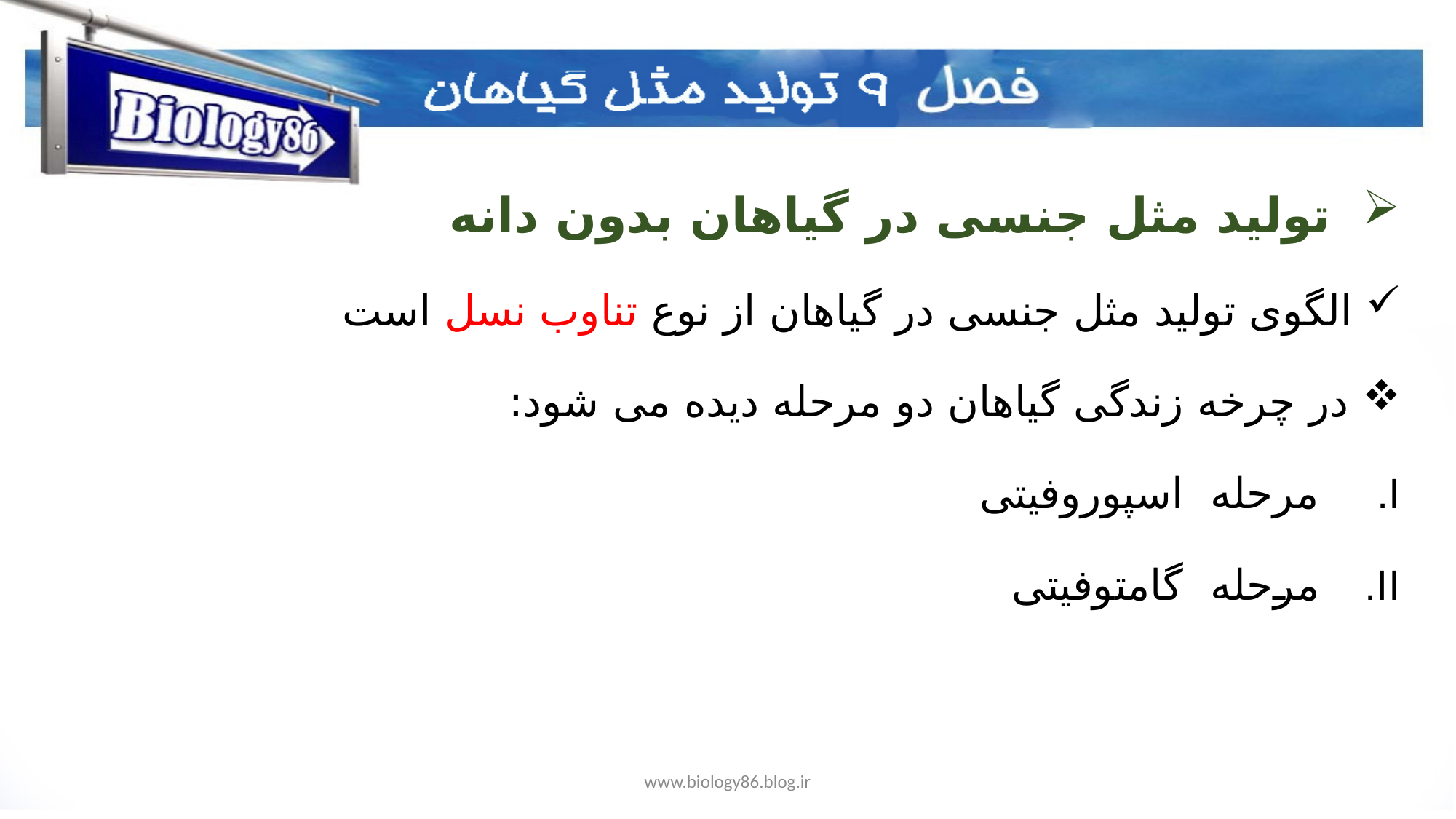

تولید مثل جنسی در گیاهان بدون دانه
 الگوی تولید مثل جنسی در گیاهان از نوع تناوب نسل است
 در چرخه زندگی گیاهان دو مرحله دیده می شود:
 مرحله  اسپوروفیتی
 مرحله  گامتوفیتی

www.biology86.blog.ir